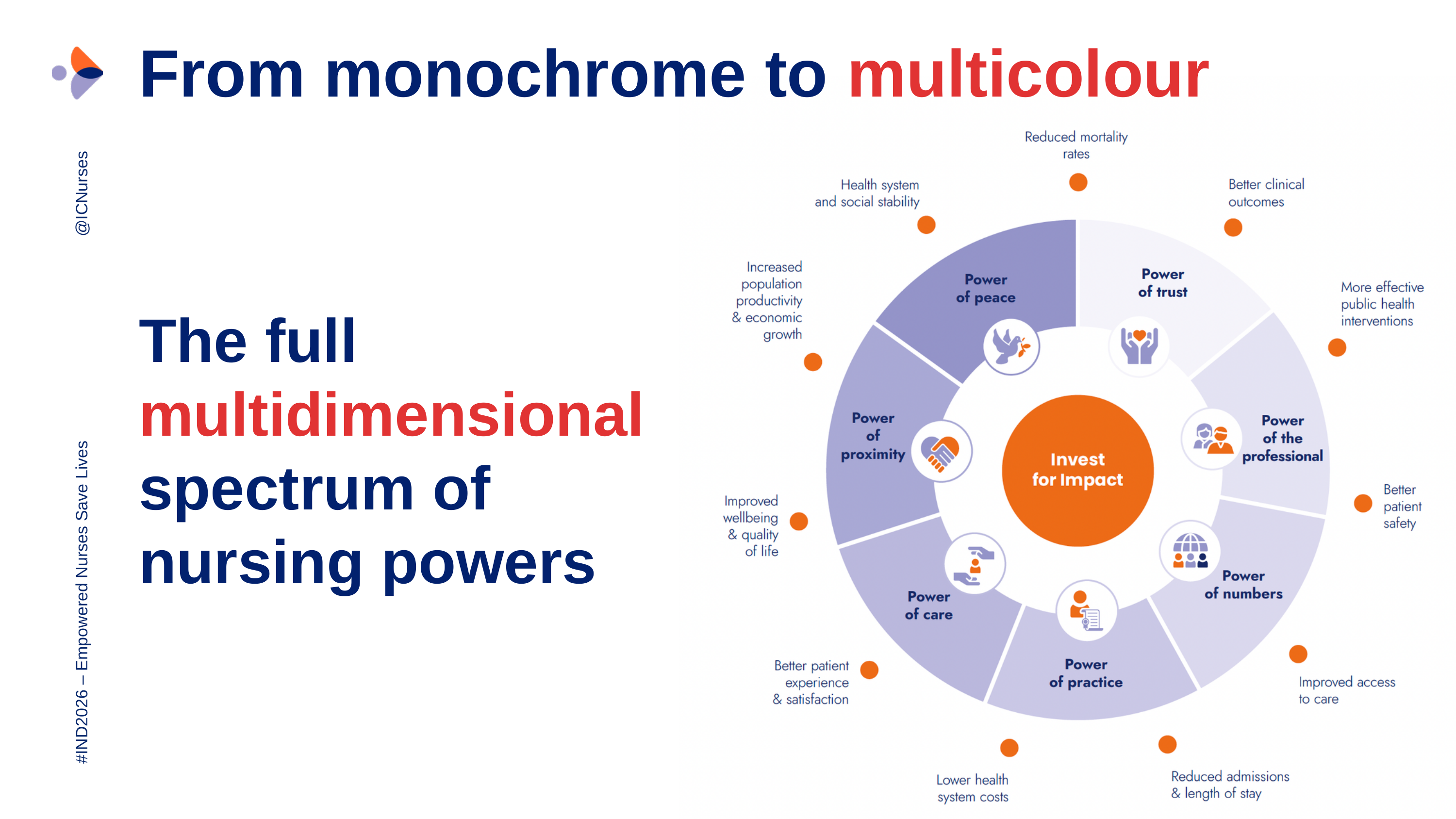

@ICNurses
From monochrome to multicolour

@ICNurses
The full multidimensional
spectrum of nursing powers
#IND2026 – Empowered Nurses Save Lives